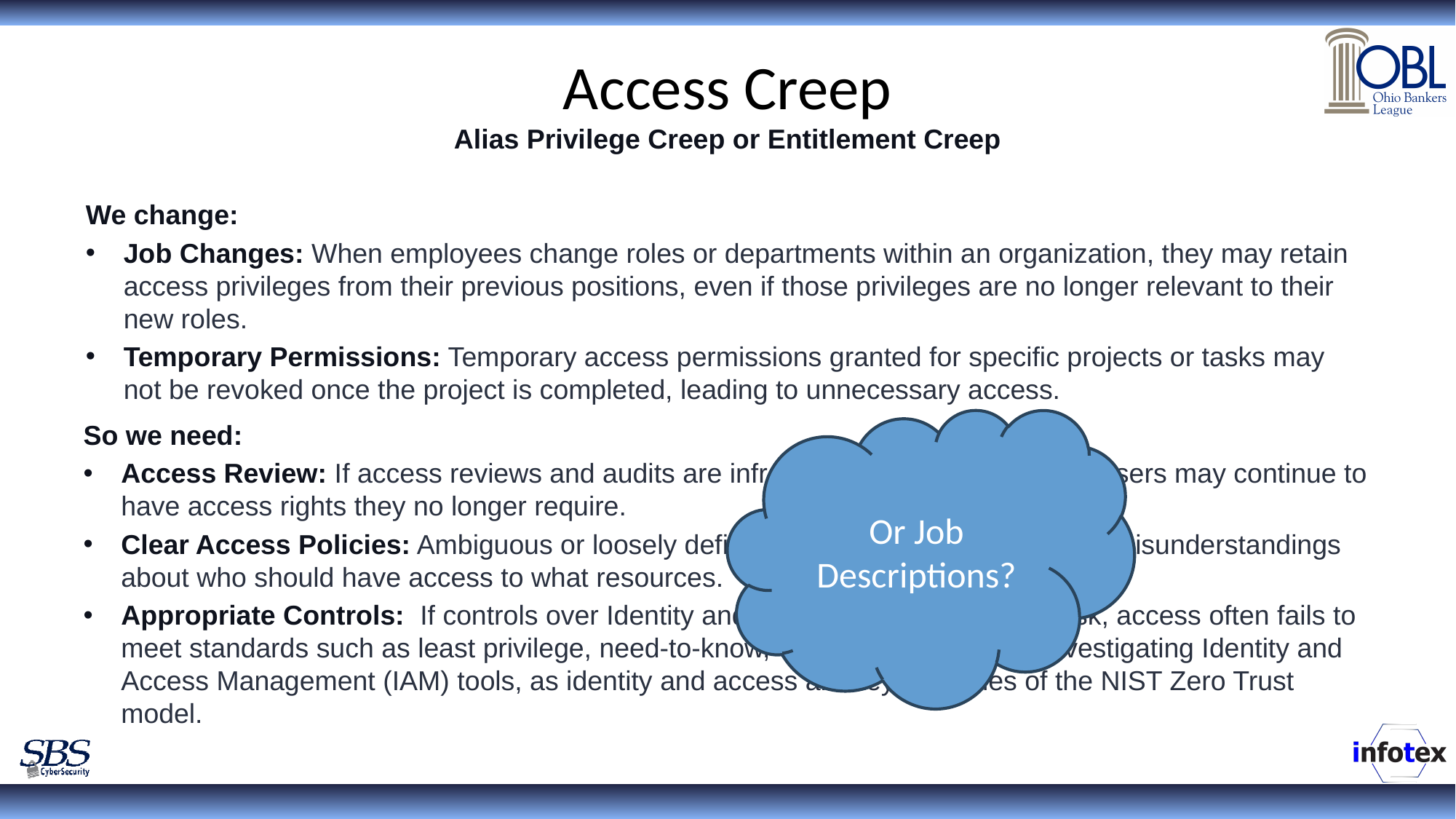

# Access Creep Alias Privilege Creep or Entitlement Creep
We change:
Job Changes: When employees change roles or departments within an organization, they may retain access privileges from their previous positions, even if those privileges are no longer relevant to their new roles.
Temporary Permissions: Temporary access permissions granted for specific projects or tasks may not be revoked once the project is completed, leading to unnecessary access.
Or Job Descriptions?
So we need:
Access Review: If access reviews and audits are infrequent or poorly managed, users may continue to have access rights they no longer require.
Clear Access Policies: Ambiguous or loosely defined access policies can lead to misunderstandings about who should have access to what resources.
Appropriate Controls:  If controls over Identity and Access do not match the risk, access often fails to meet standards such as least privilege, need-to-know, etc.  Some banks are investigating Identity and Access Management (IAM) tools, as identity and access are key principles of the NIST Zero Trust model.